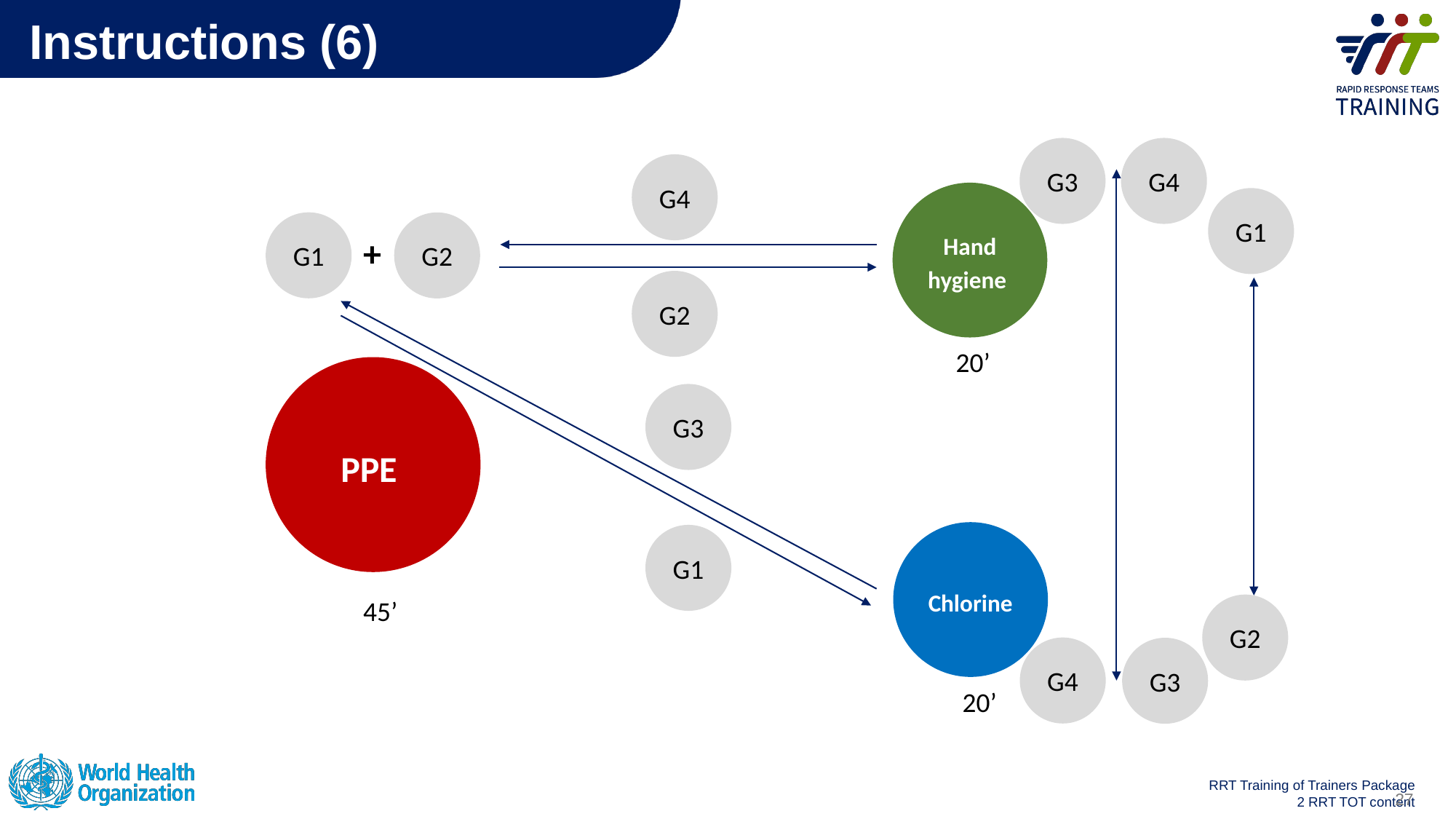

Instructions (6)

G3

G4

G4

Hand hygiene

G1

G1

G2
+

G2

20’

PPE

G3

Chlorine

G1
45’

G2

G4

G3
20’